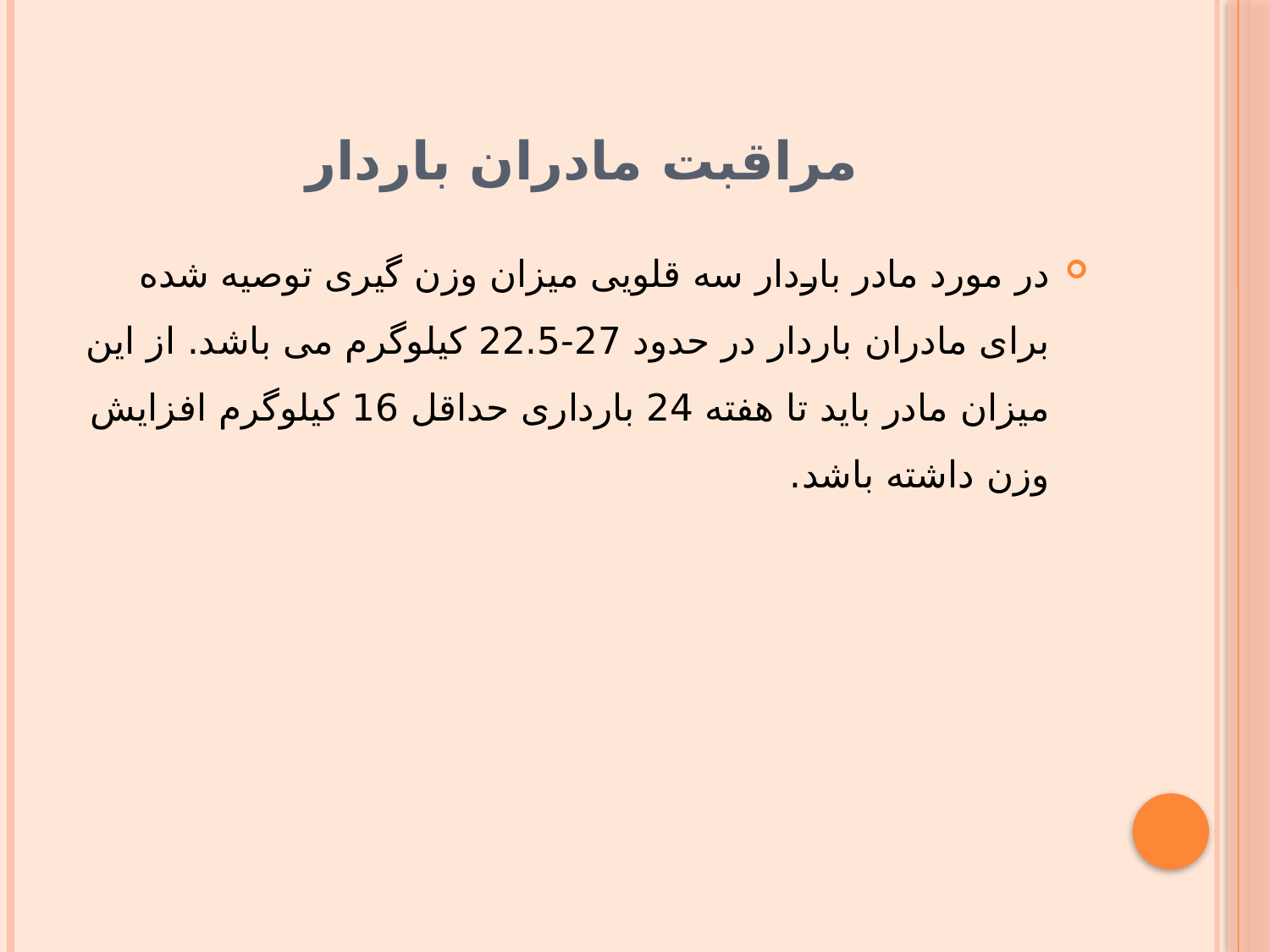

# مراقبت مادران باردار
در مورد مادر باردار سه قلویی میزان وزن گیری توصیه شده برای مادران باردار در حدود 27-22.5 کیلوگرم می باشد. از این میزان مادر باید تا هفته 24 بارداری حداقل 16 کیلوگرم افزایش وزن داشته باشد.